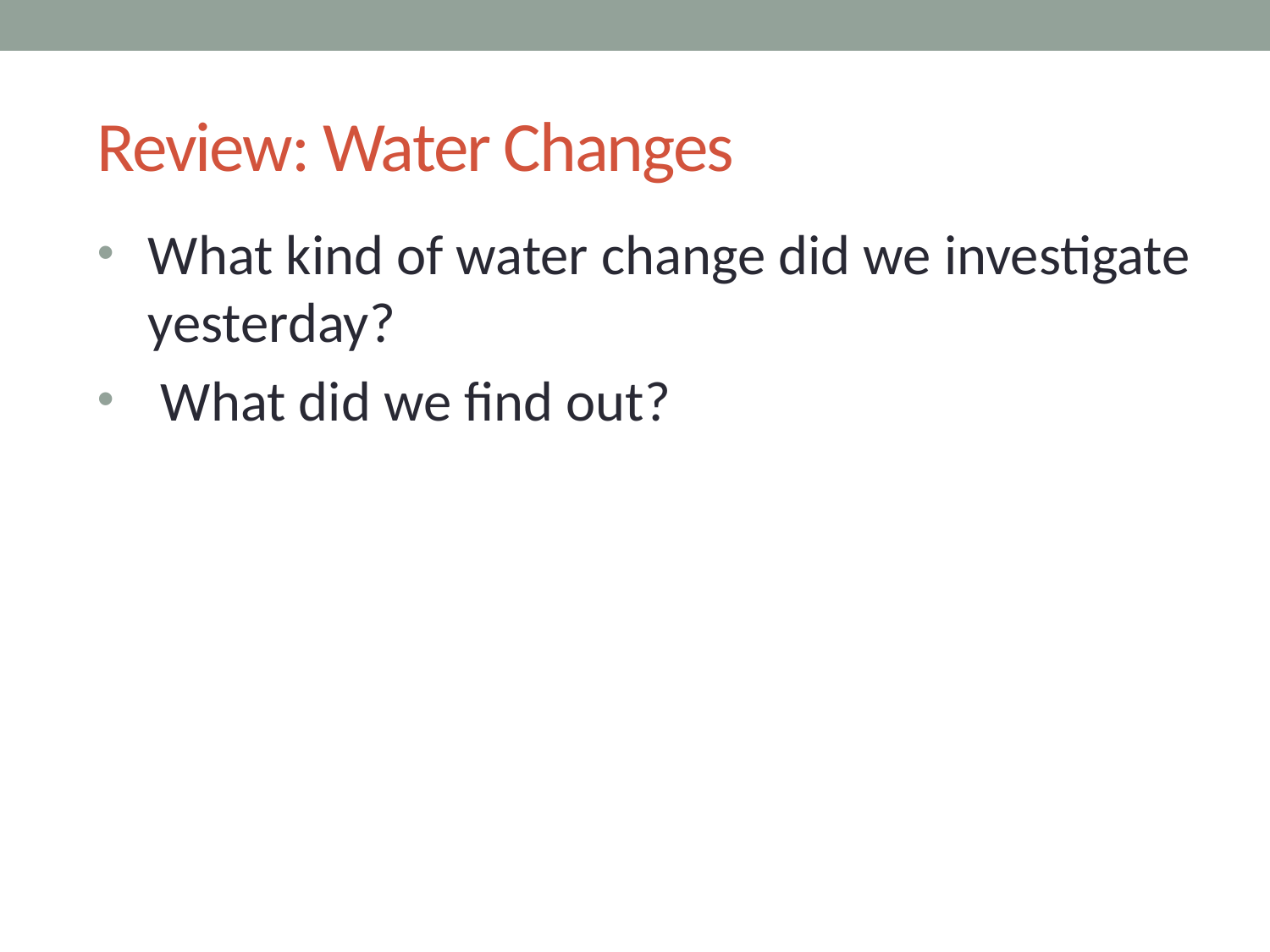

# Review: Water Changes
What kind of water change did we investigate yesterday?
 What did we find out?